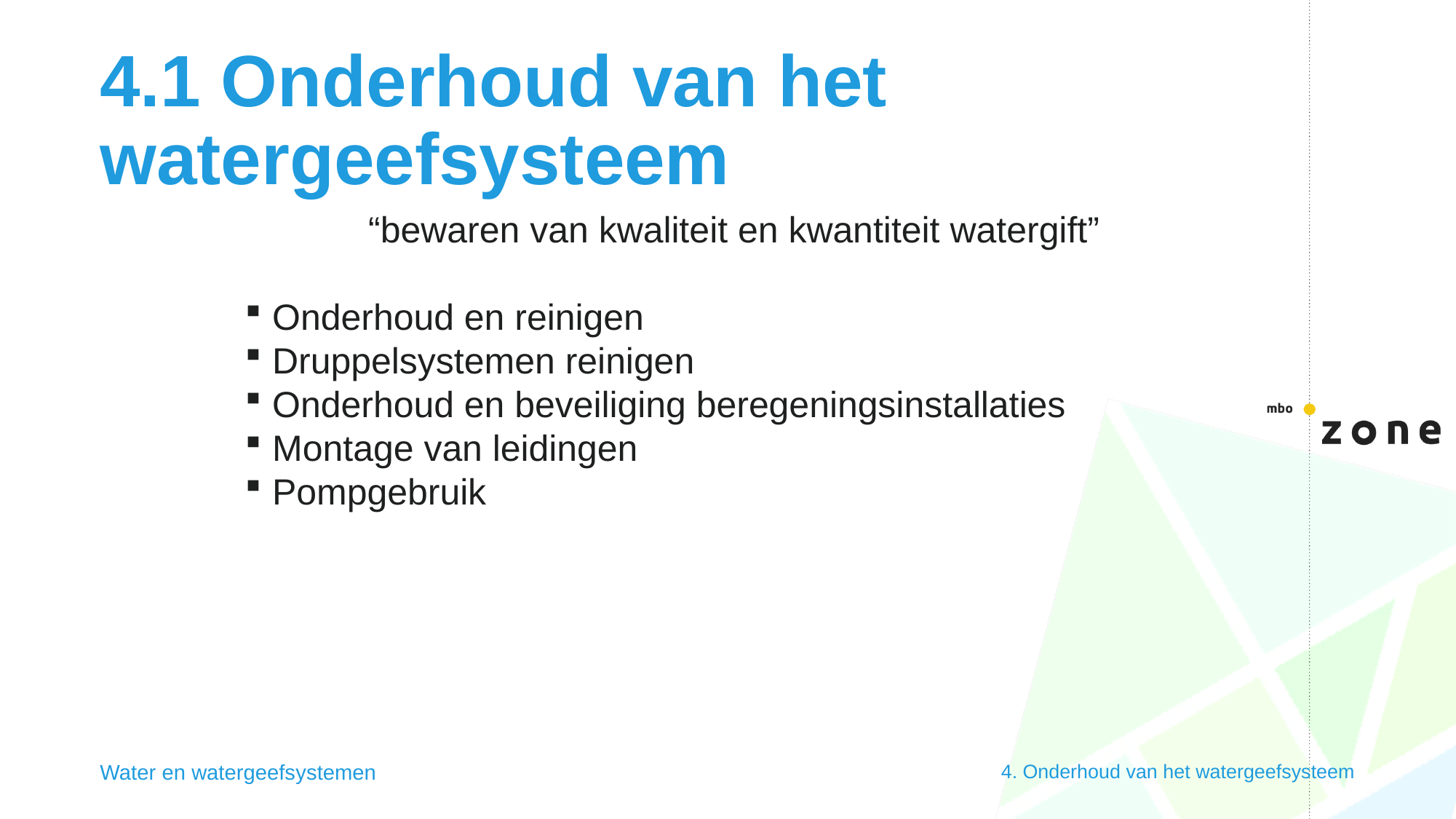

# 4.1 Onderhoud van het watergeefsysteem
“bewaren van kwaliteit en kwantiteit watergift”

Onderhoud en reinigen
Druppelsystemen reinigen
Onderhoud en beveiliging beregeningsinstallaties
Montage van leidingen
Pompgebruik

Water en watergeefsystemen
4. Onderhoud van het watergeefsysteem